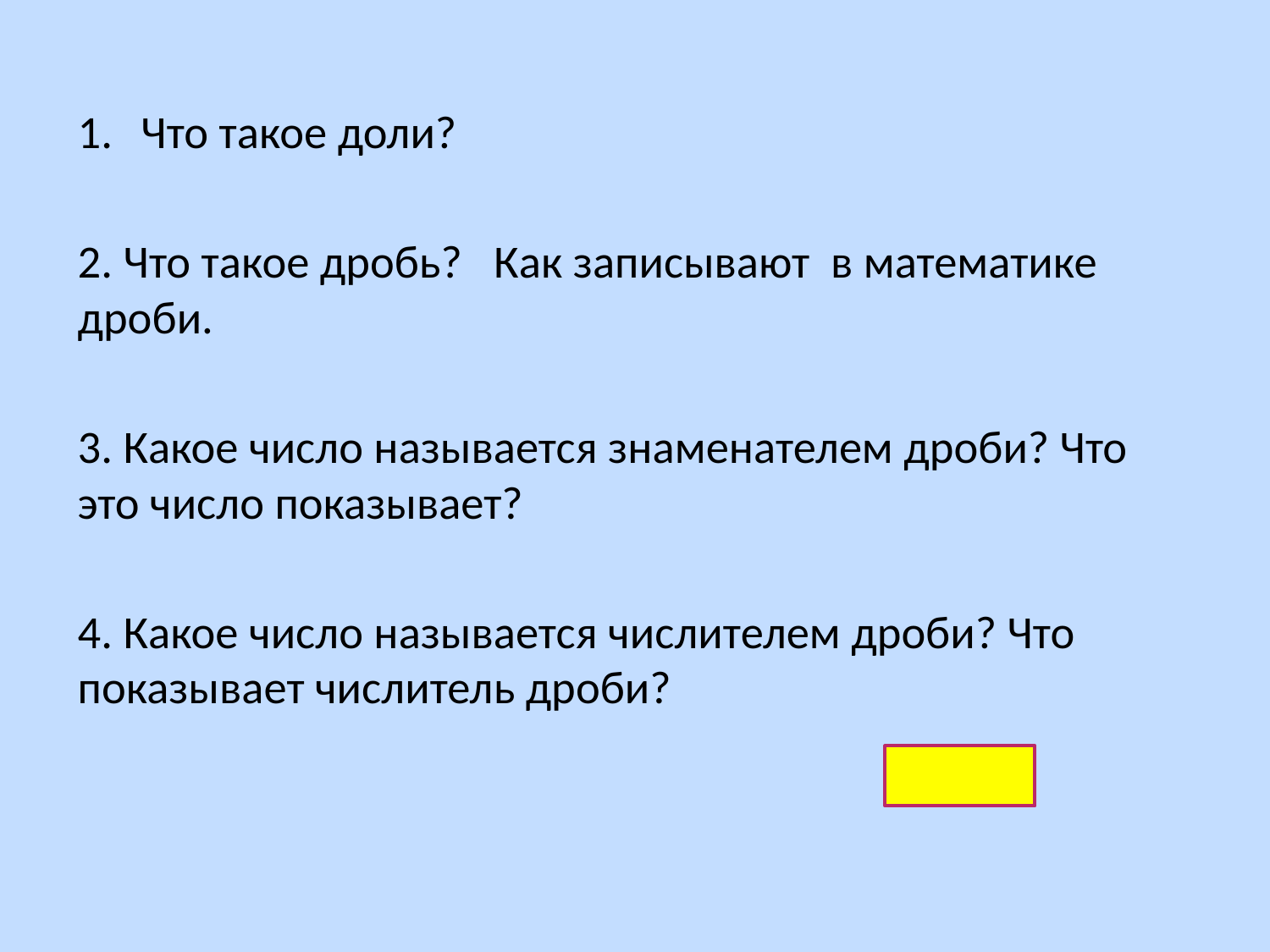

Что такое доли?

2. Что такое дробь?   Как записывают  в математике дроби.

3. Какое число называется знаменателем дроби? Что это число показывает?

4. Какое число называется числителем дроби? Что показывает числитель дроби?